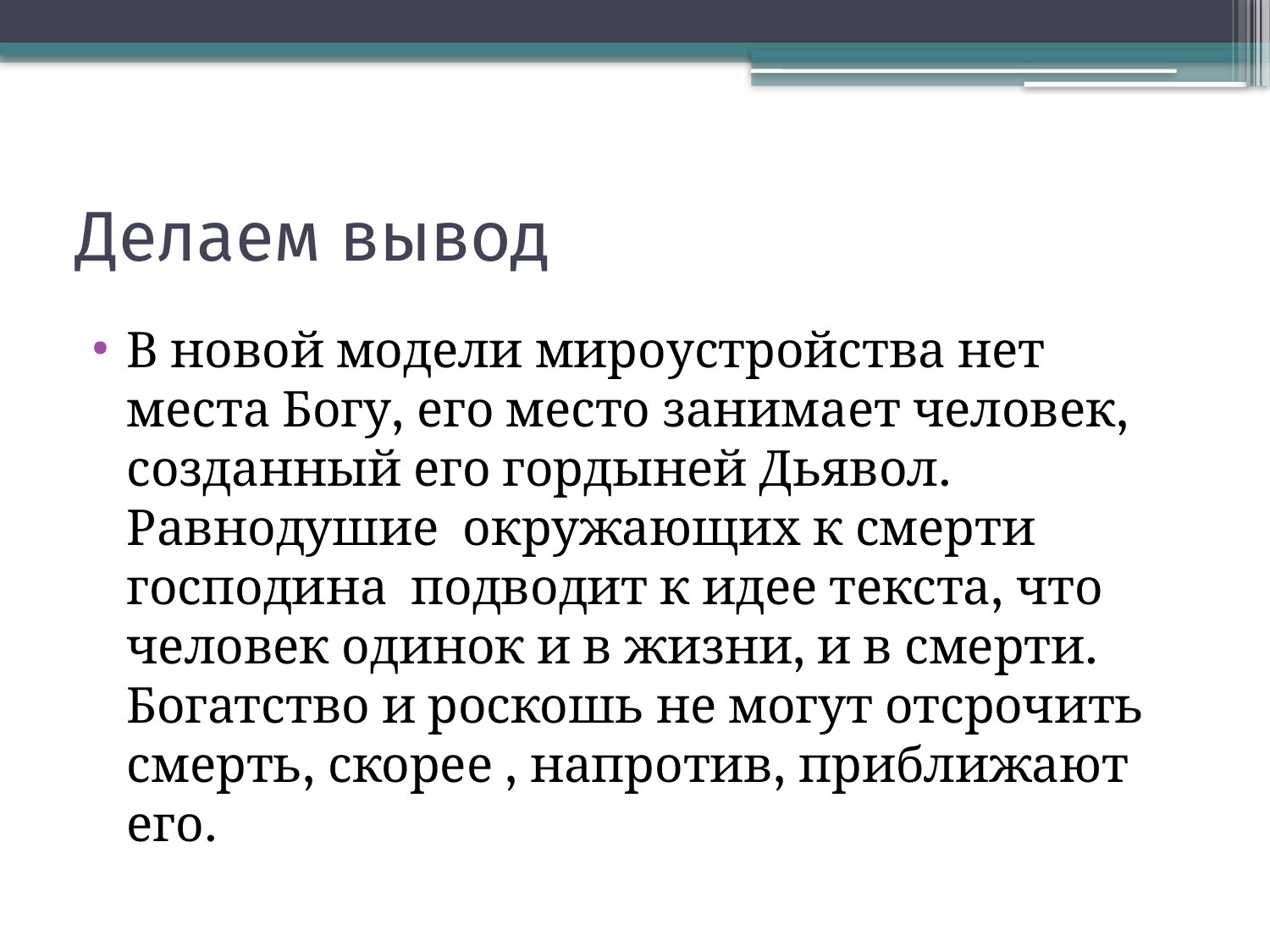

# Делаем вывод
В новой модели мироустройства нет места Богу, его место занимает человек, созданный его гордыней Дьявол. Равнодушие  окружающих к смерти господина  подводит к идее текста, что человек одинок и в жизни, и в смерти. Богатство и роскошь не могут отсрочить смерть, скорее , напротив, приближают его.